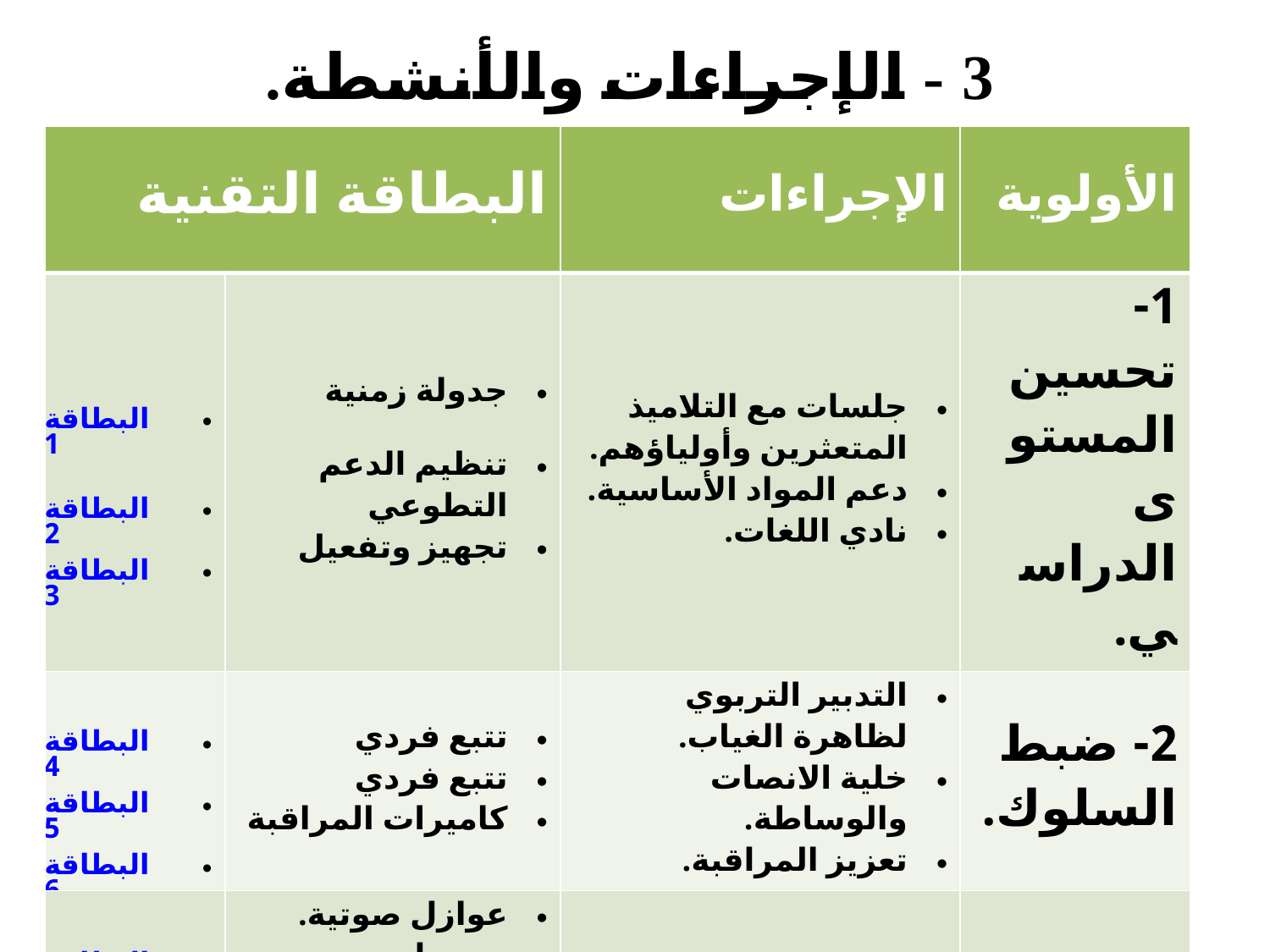

# 3 - الإجراءات والأنشطة.
| البطاقة التقنية |  | الإجراءات | الأولوية |
| --- | --- | --- | --- |
| البطاقة 1 البطاقة 2 البطاقة 3 | جدولة زمنية تنظيم الدعم التطوعي تجهيز وتفعيل | جلسات مع التلاميذ المتعثرين وأولياؤهم. دعم المواد الأساسية. نادي اللغات. | 1- تحسين المستوى الدراسي. |
| البطاقة 4 البطاقة 5 البطاقة 6 | تتبع فردي تتبع فردي كاميرات المراقبة | التدبير التربوي لظاهرة الغياب. خلية الانصات والوساطة. تعزيز المراقبة. | 2- ضبط السلوك. |
| البطاقة 7 البطاقة 8 البطاقة 9 البطاقة 10 البطاقة 11 | عوازل صوتية. سبورات مغناطيسية. الإنارة. تجهيزات ووسائل تعليمية. تهيئة المرافق | تهيئة قاعات الدرس تهيئة فضاءات التربية البدنية | 3- تجويد الفضاءات |